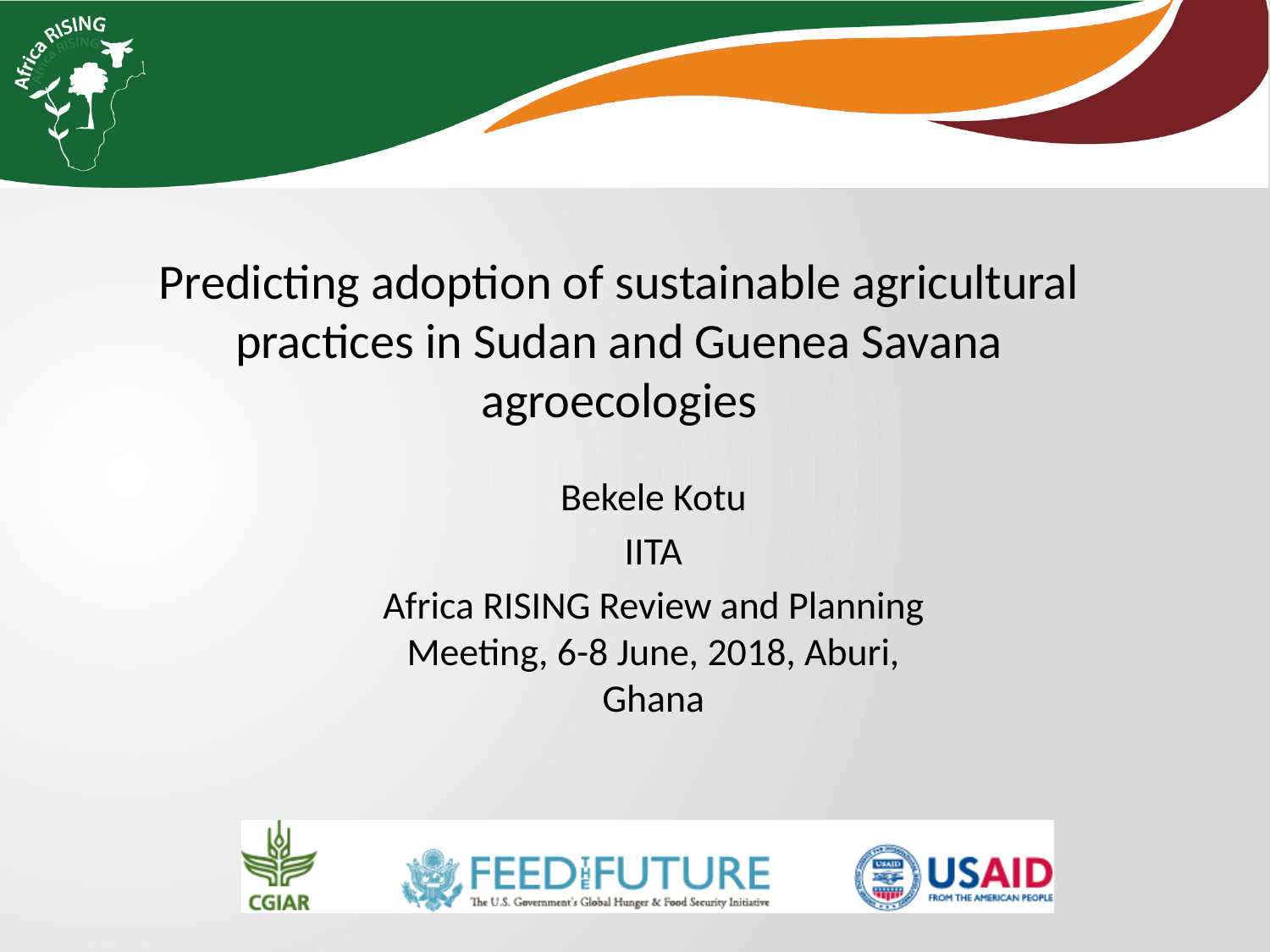

Predicting adoption of sustainable agricultural practices in Sudan and Guenea Savana agroecologies
Bekele Kotu
IITA
Africa RISING Review and Planning Meeting, 6-8 June, 2018, Aburi, Ghana